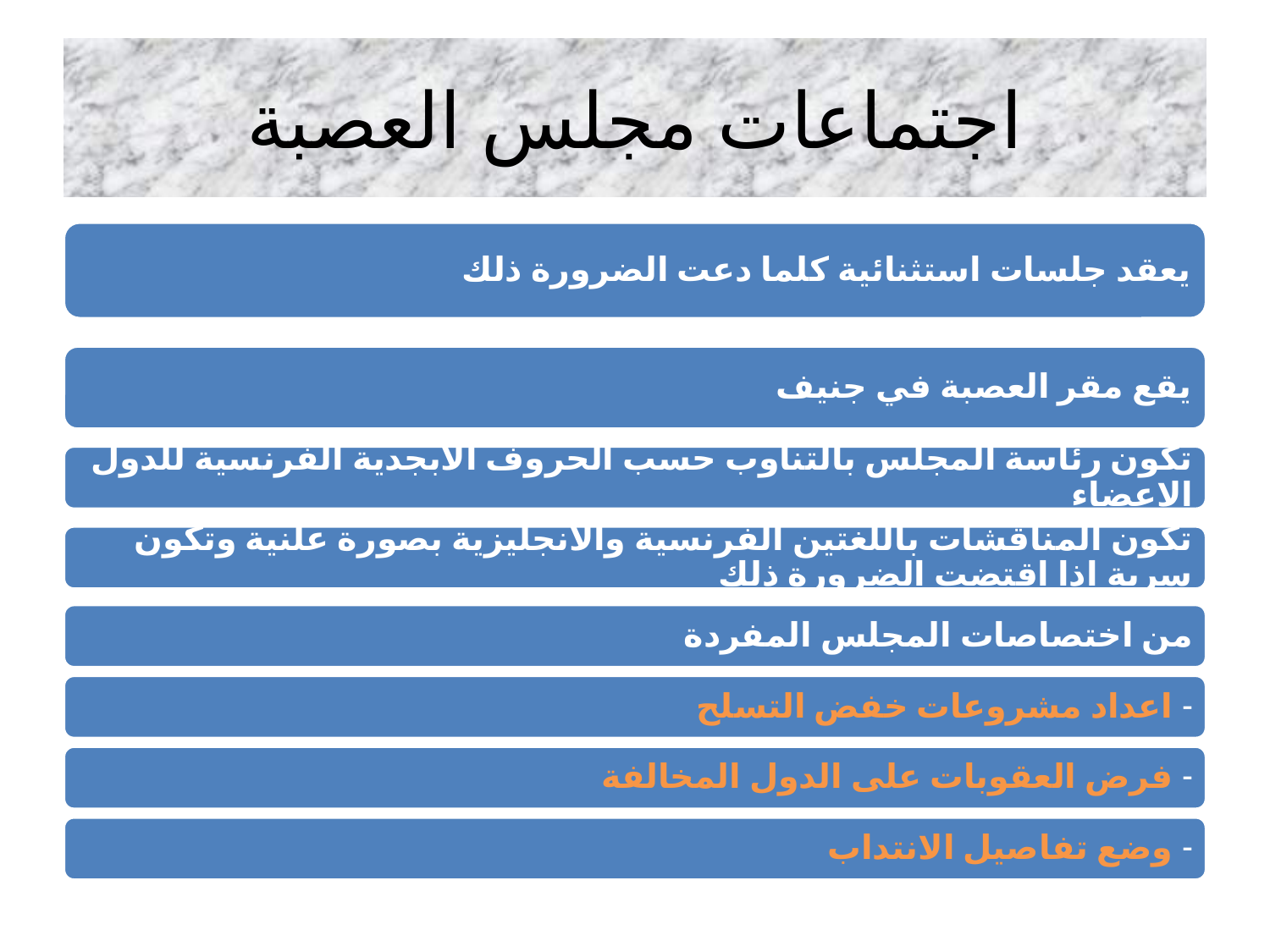

# اجتماعات مجلس العصبة
يعقد جلسات استثنائية كلما دعت الضرورة ذلك
يقع مقر العصبة في جنيف
تكون رئاسة المجلس بالتناوب حسب الحروف الابجدية الفرنسية للدول الاعضاء
تكون المناقشات باللغتين الفرنسية والانجليزية بصورة علنية وتكون سرية اذا اقتضت الضرورة ذلك
من اختصاصات المجلس المفردة
- اعداد مشروعات خفض التسلح
- فرض العقوبات على الدول المخالفة
- وضع تفاصيل الانتداب